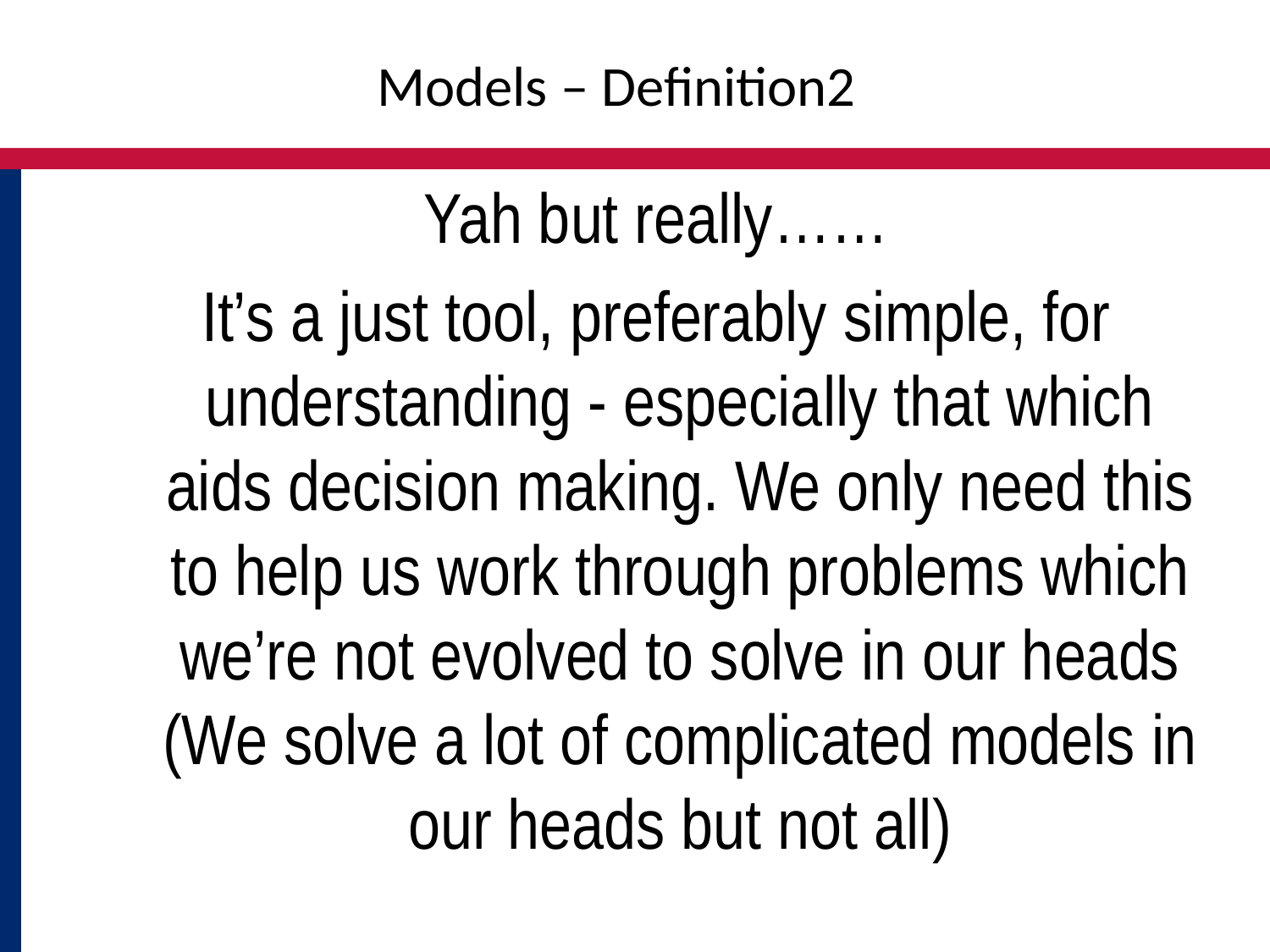

# Models – Definition2
Yah but really……
It’s a just tool, preferably simple, for understanding - especially that which aids decision making. We only need this to help us work through problems which we’re not evolved to solve in our heads (We solve a lot of complicated models in our heads but not all)